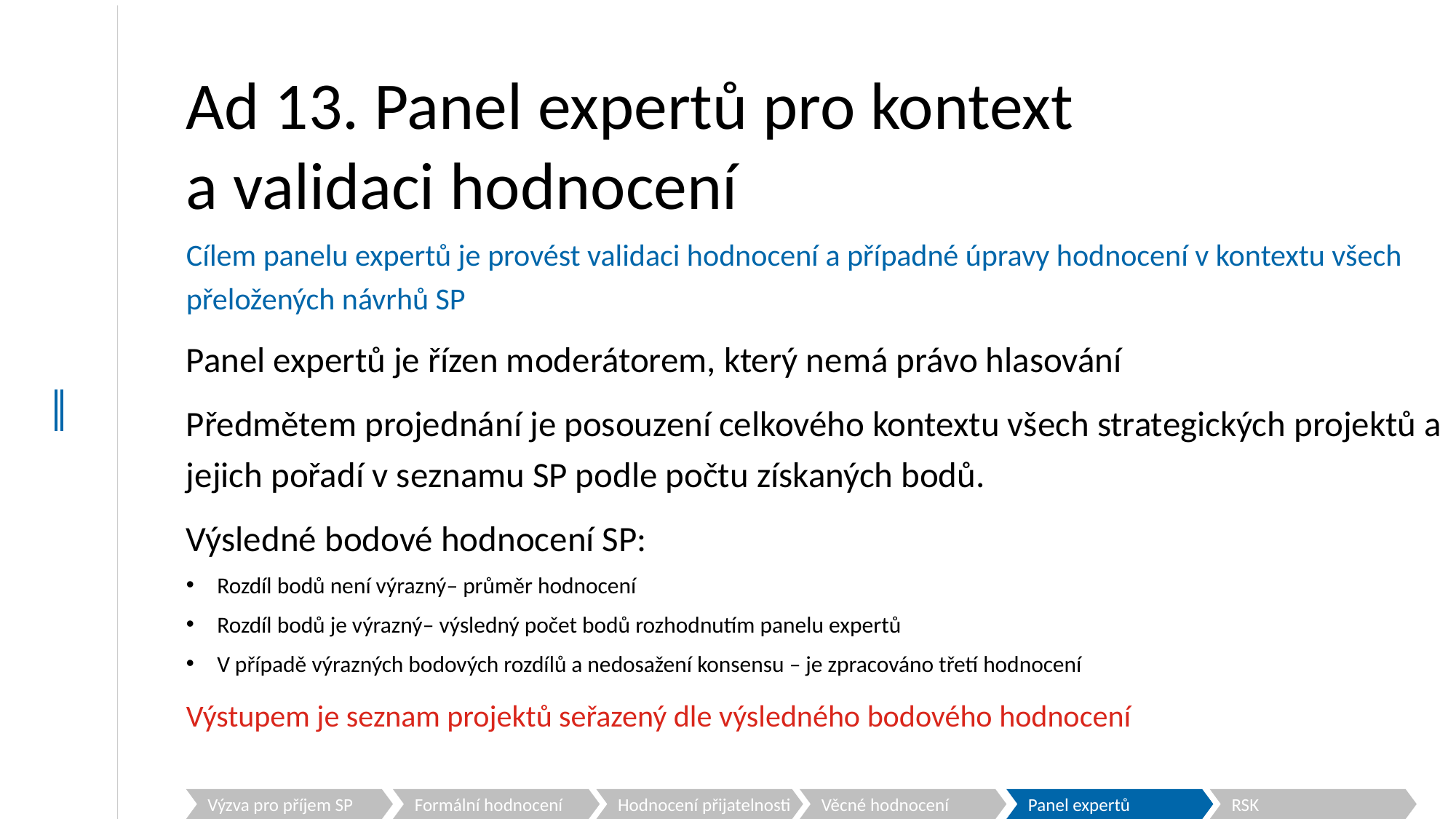

# Ad 13. Panel expertů pro kontext a validaci hodnocení
Cílem panelu expertů je provést validaci hodnocení a případné úpravy hodnocení v kontextu všech přeložených návrhů SP
Panel expertů je řízen moderátorem, který nemá právo hlasování
Předmětem projednání je posouzení celkového kontextu všech strategických projektů a jejich pořadí v seznamu SP podle počtu získaných bodů.
Výsledné bodové hodnocení SP:
Rozdíl bodů není výrazný– průměr hodnocení
Rozdíl bodů je výrazný– výsledný počet bodů rozhodnutím panelu expertů
V případě výrazných bodových rozdílů a nedosažení konsensu – je zpracováno třetí hodnocení
Výstupem je seznam projektů seřazený dle výsledného bodového hodnocení
Formální hodnocení
Hodnocení přijatelnosti
Panel expertů
RSK
Výzva pro příjem SP
Věcné hodnocení